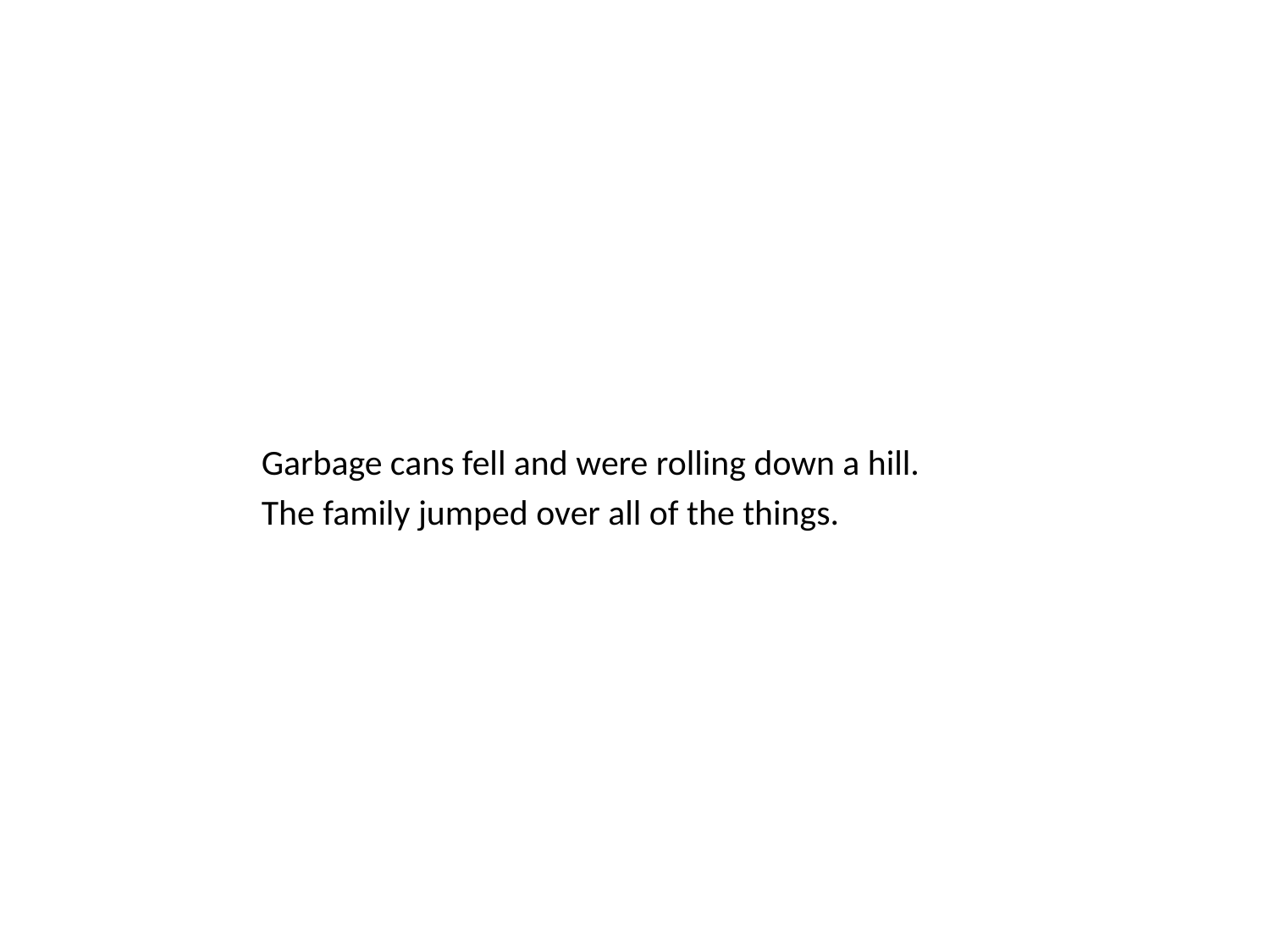

Garbage cans fell and were rolling down a hill.
The family jumped over all of the things.